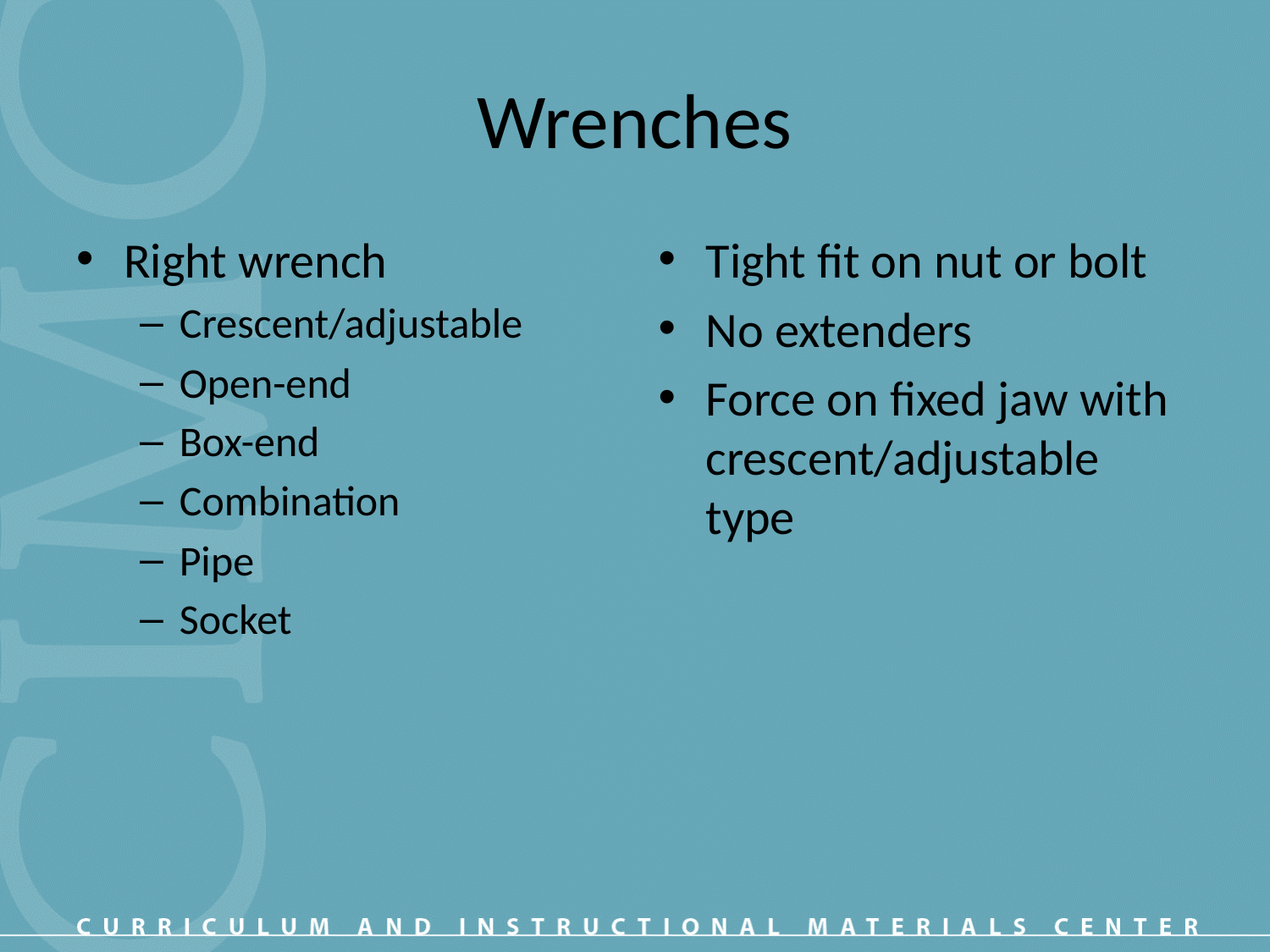

# Wrenches
Right wrench
Crescent/adjustable
Open-end
Box-end
Combination
Pipe
Socket
Tight fit on nut or bolt
No extenders
Force on fixed jaw with crescent/adjustable type